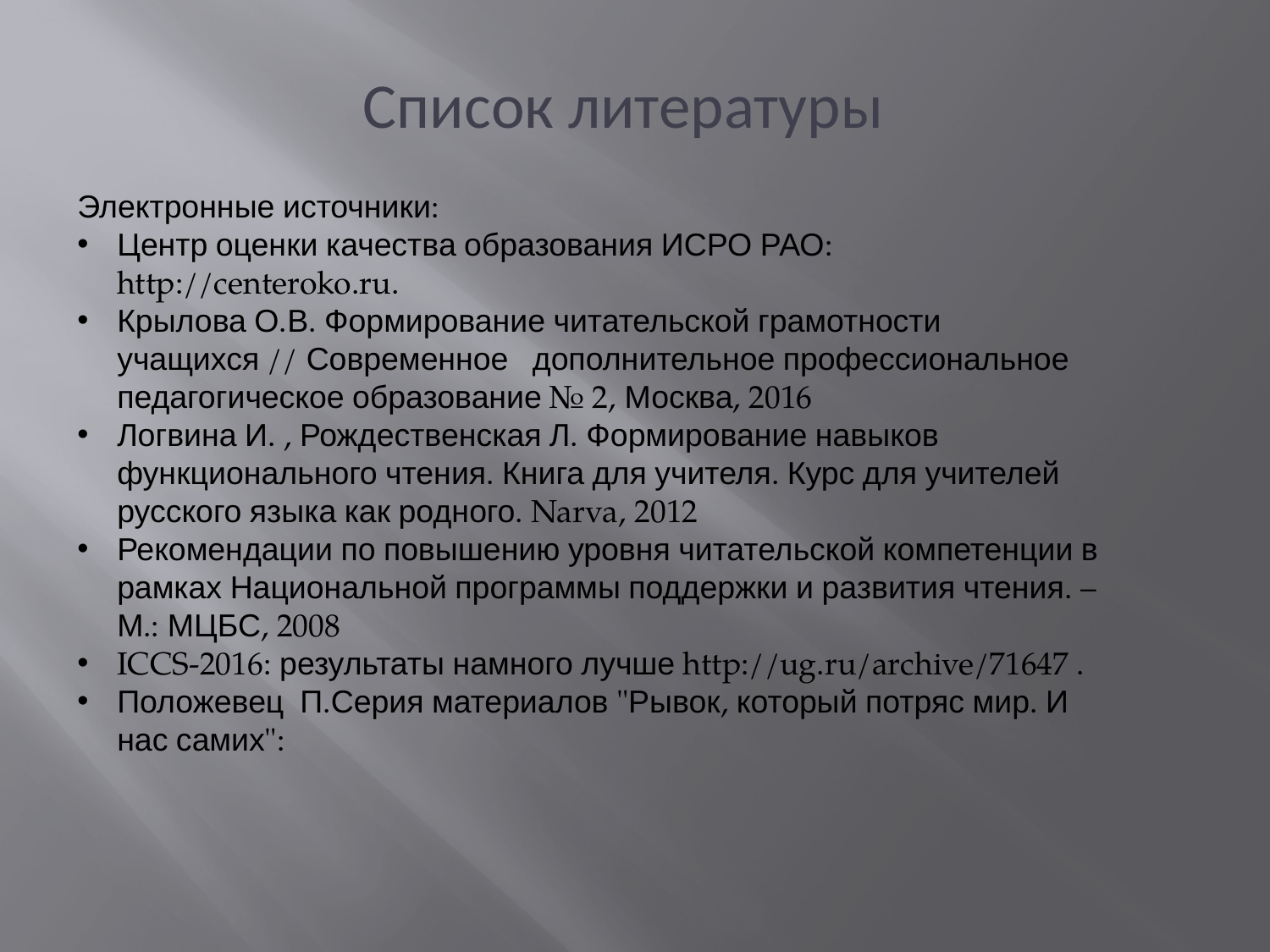

Список литературы

Электронные источники:
Центр оценки качества образования ИСРО РАО: http://centeroko.ru.
Крылова О.В. Формирование читательской грамотности учащихся // Современное   дополнительное профессиональное педагогическое образование № 2, Москва, 2016
Логвина И. , Рождественская Л. Формирование навыков функционального чтения. Книга для учителя. Курс для учителей русского языка как родного. Narva, 2012
Рекомендации по повышению уровня читательской компетенции в рамках Национальной программы поддержки и развития чтения. – М.: МЦБС, 2008
ICCS-2016: результаты намного лучше http://ug.ru/archive/71647 .
Положевец  П.Серия материалов "Рывок, который потряс мир. И нас самих":